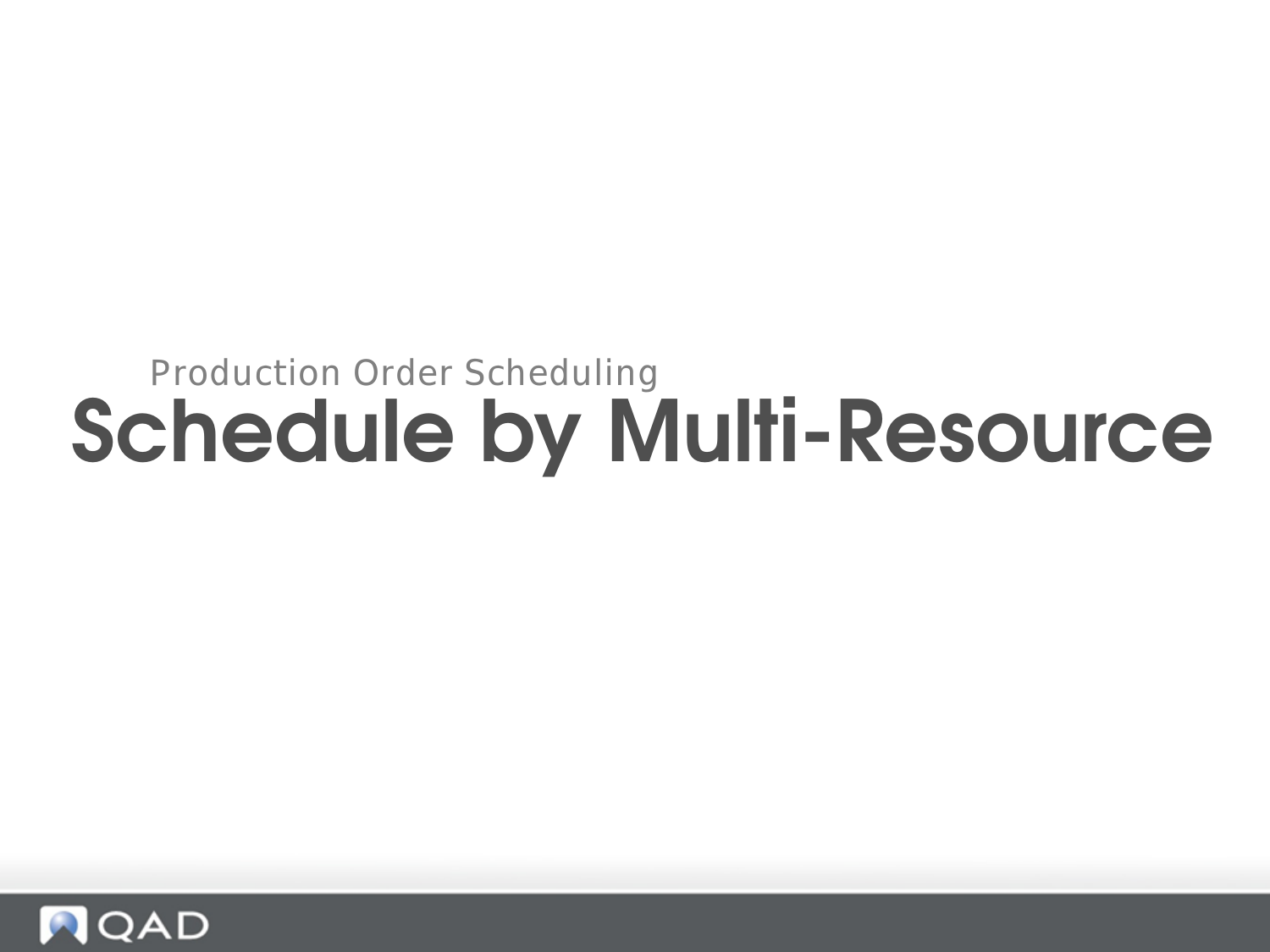

Production Order Scheduling
# Schedule by Multi-Resource